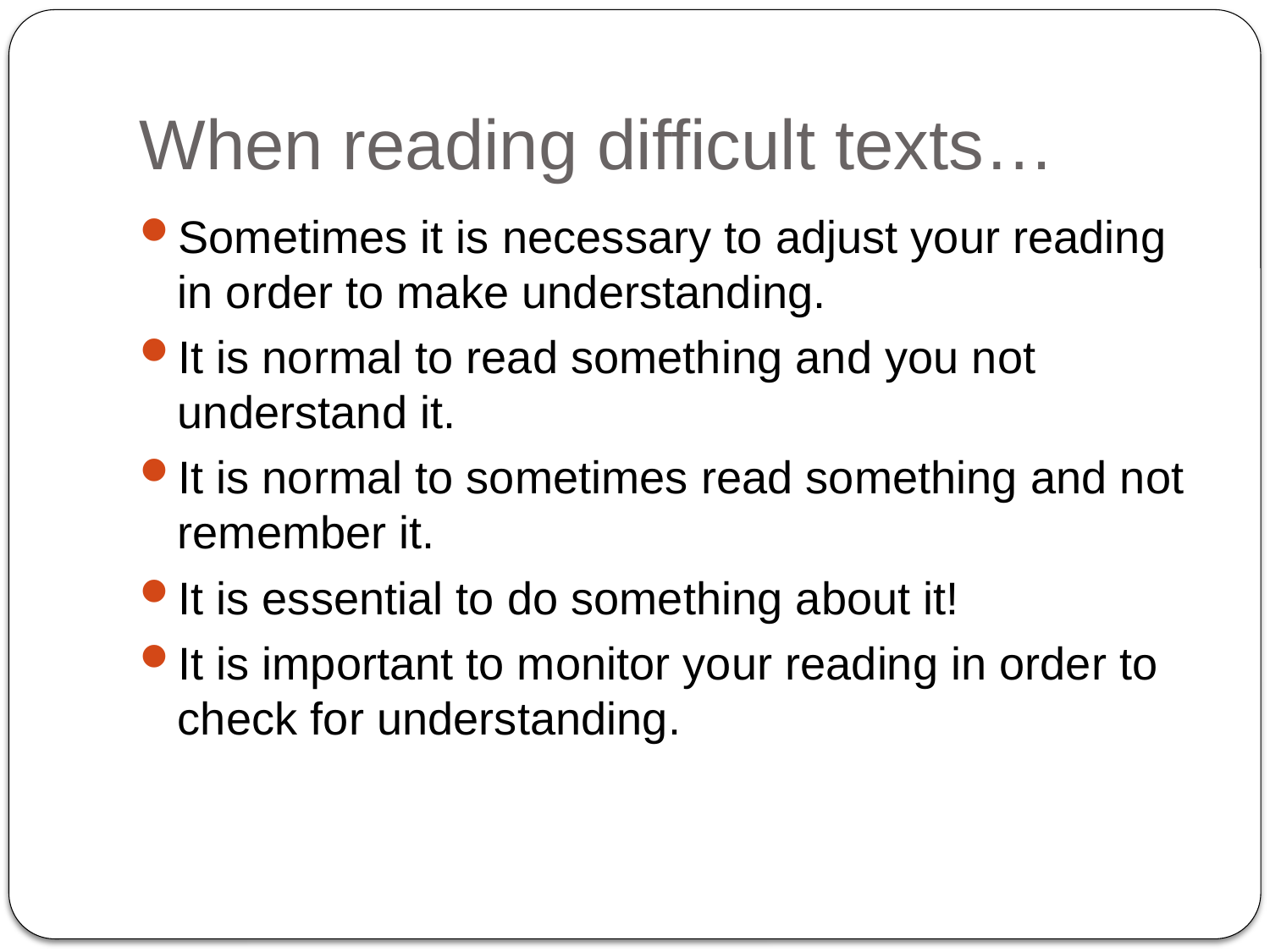

# When reading difficult texts…
Sometimes it is necessary to adjust your reading in order to make understanding.
It is normal to read something and you not understand it.
It is normal to sometimes read something and not remember it.
It is essential to do something about it!
It is important to monitor your reading in order to check for understanding.